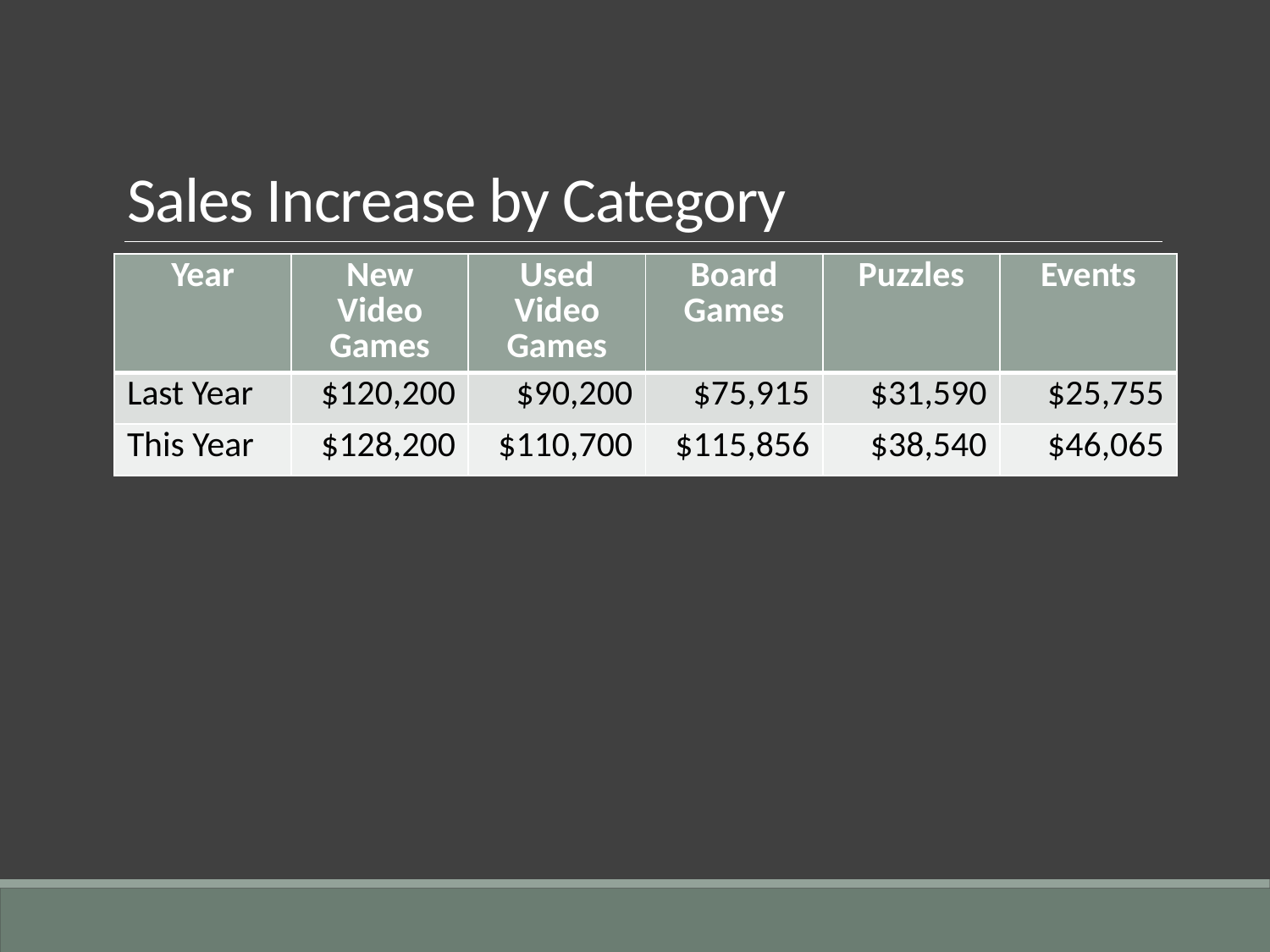

# Sales Increase by Category
| Year | New Video Games | Used Video Games | Board Games | Puzzles | Events |
| --- | --- | --- | --- | --- | --- |
| Last Year | $120,200 | $90,200 | $75,915 | $31,590 | $25,755 |
| This Year | $128,200 | $110,700 | $115,856 | $38,540 | $46,065 |